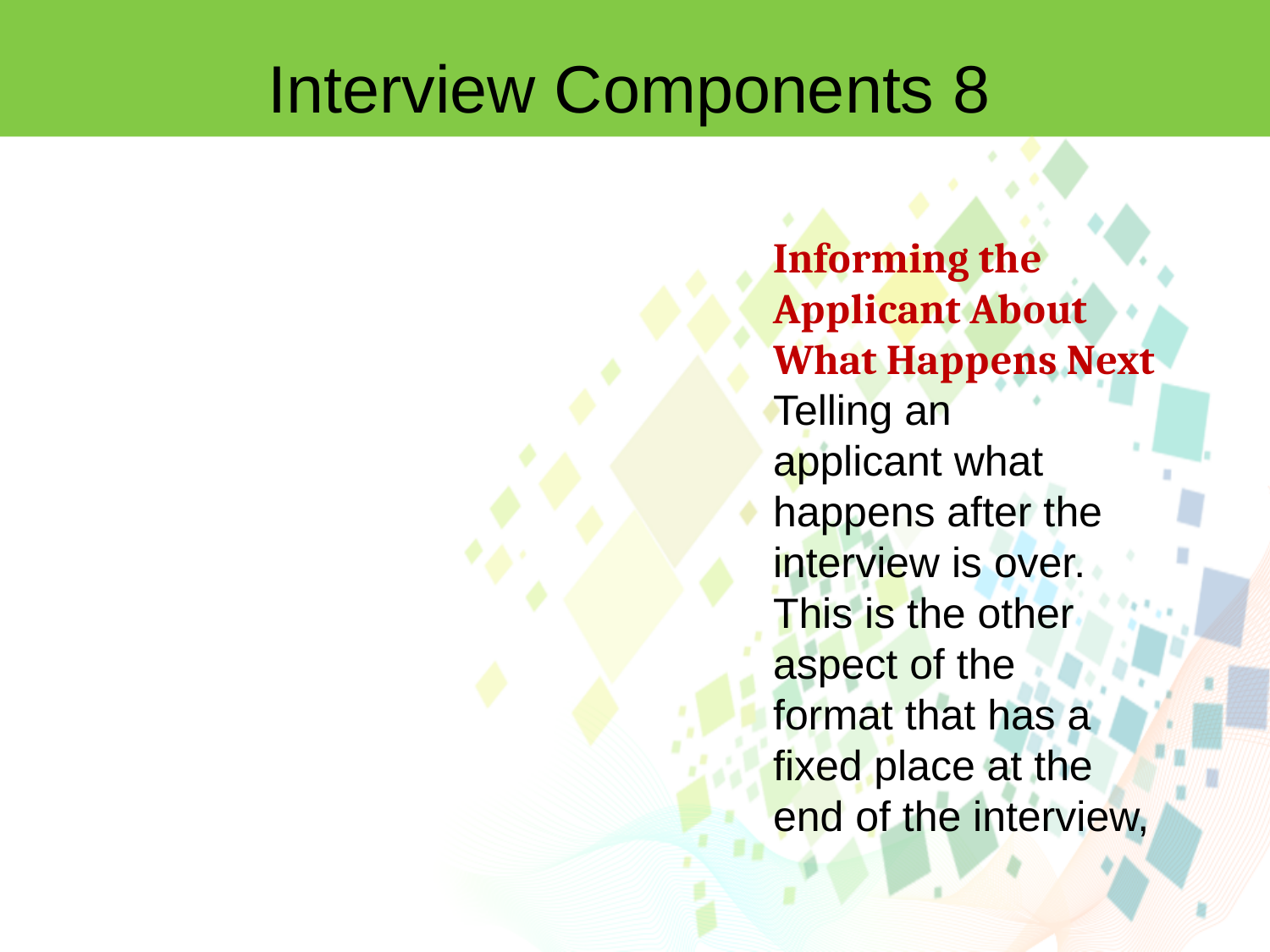

Interview Components 8
Informing the Applicant About What Happens Next
Telling an
applicant what happens after the interview is over. This is the other aspect of the
format that has a fixed place at the end of the interview,